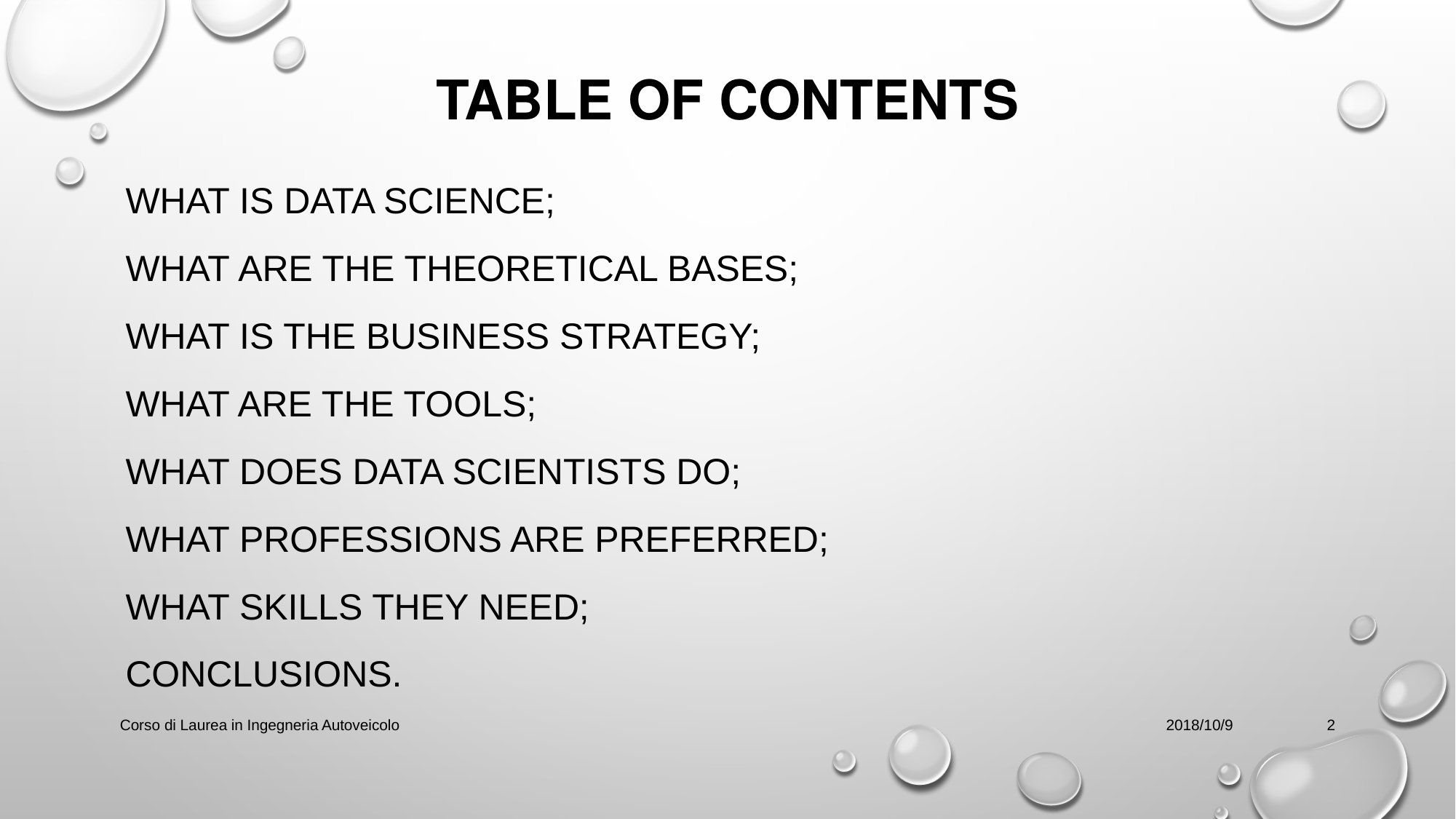

# TABLE OF CONTENTS
what is data science;
what are the theoretical bases;
What is the business strategy;
what are the tools;
what does data scientists do;
what professions are preferred;
what skills they need;
CONCLUSIONS.

Corso di Laurea in Ingegneria Autoveicolo
2018/10/9
2